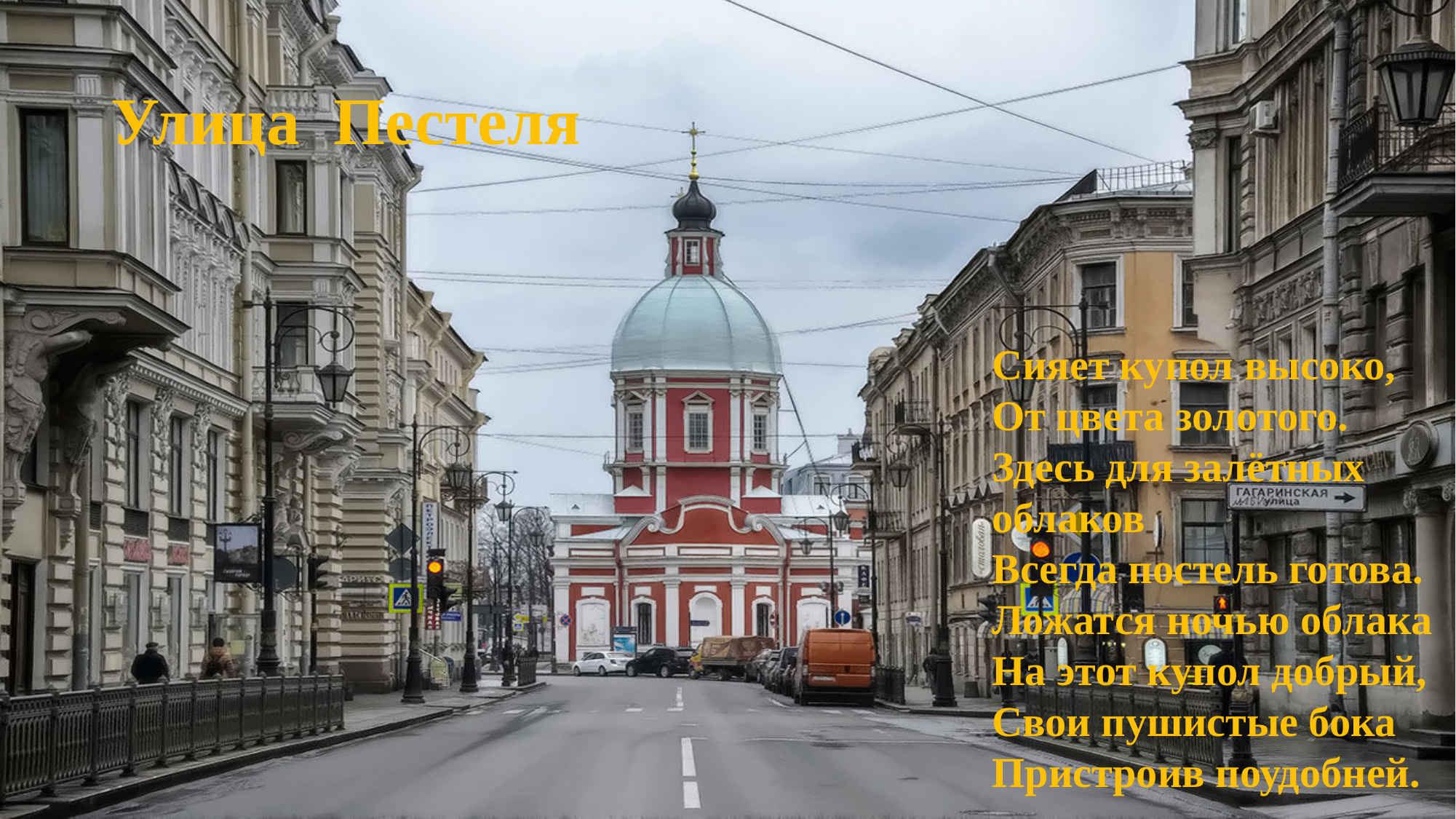

# Улица  Пестеля
Сияет купол высоко,
От цвета золотого.
Здесь для залётных облаков
Всегда постель готова.
Ложатся ночью облака
На этот купол добрый,
Свои пушистые бока
Пристроив поудобней.